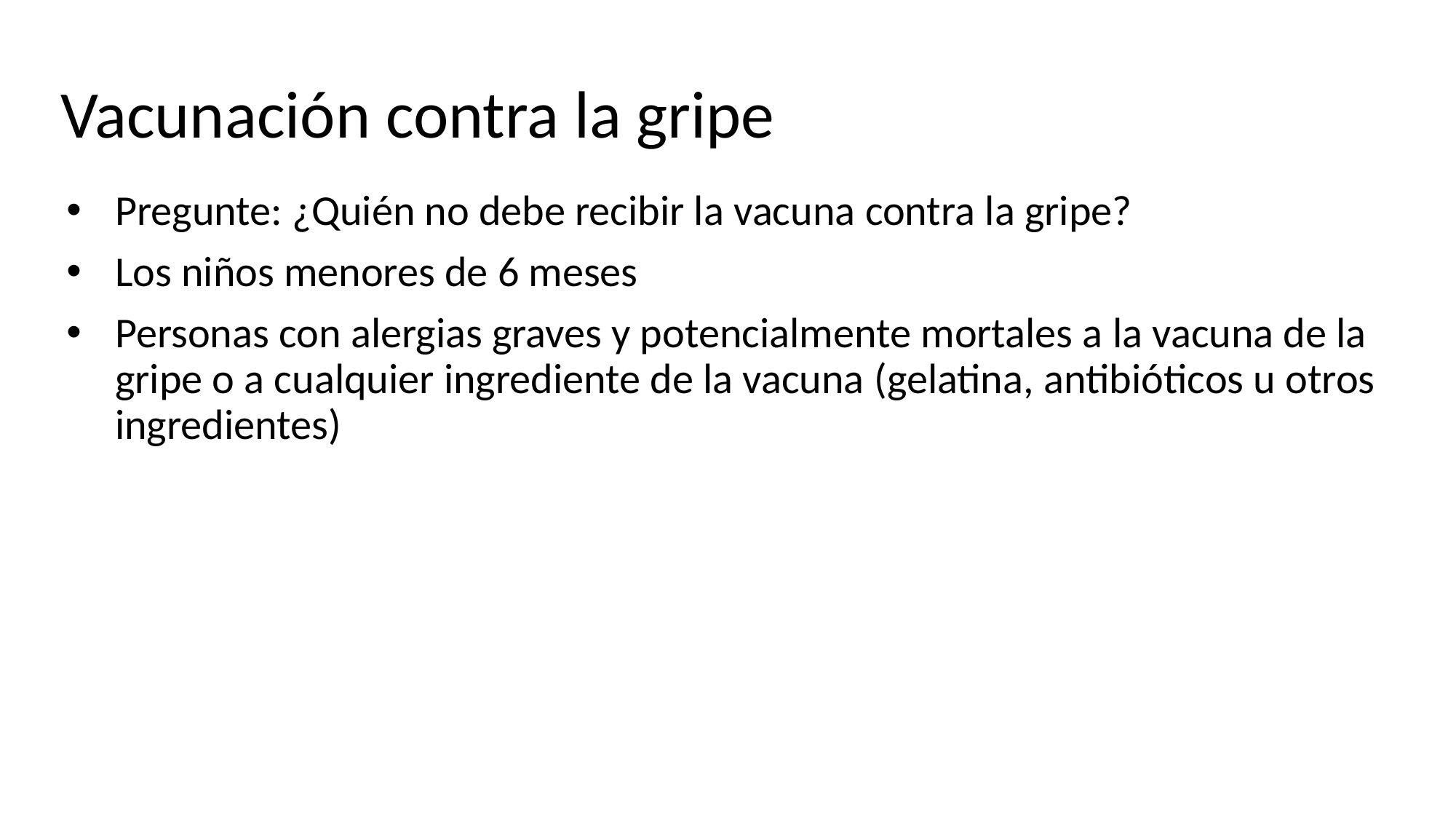

# Vacunación contra la gripe
Pregunte: ¿Quién no debe recibir la vacuna contra la gripe?
Los niños menores de 6 meses
Personas con alergias graves y potencialmente mortales a la vacuna de la gripe o a cualquier ingrediente de la vacuna (gelatina, antibióticos u otros ingredientes)